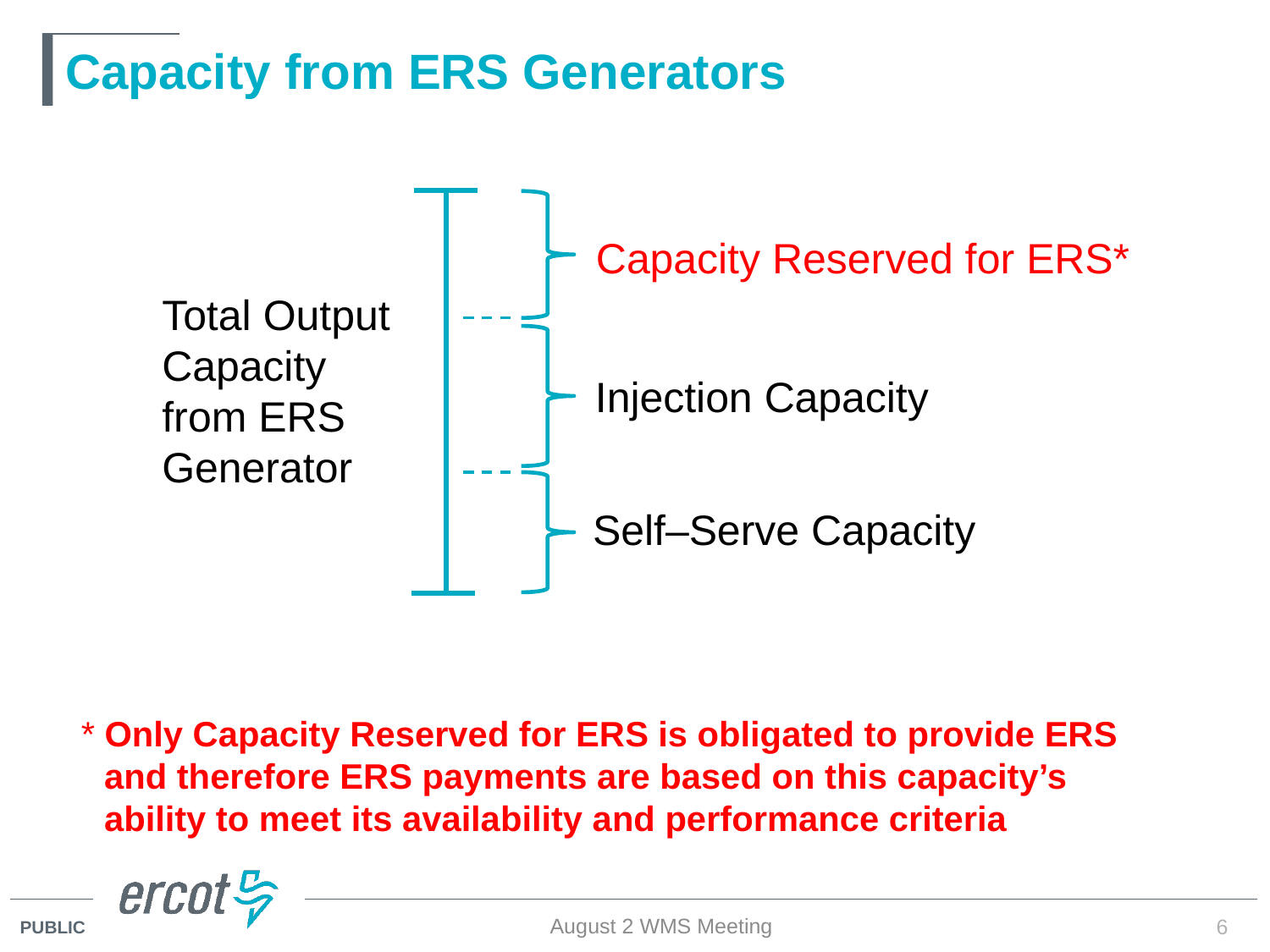

# Capacity from ERS Generators

Capacity Reserved for ERS*
Total Output Capacity from ERS Generator

Injection Capacity

Self–Serve Capacity
* Only Capacity Reserved for ERS is obligated to provide ERS and therefore ERS payments are based on this capacity’s ability to meet its availability and performance criteria
August 2 WMS Meeting
6